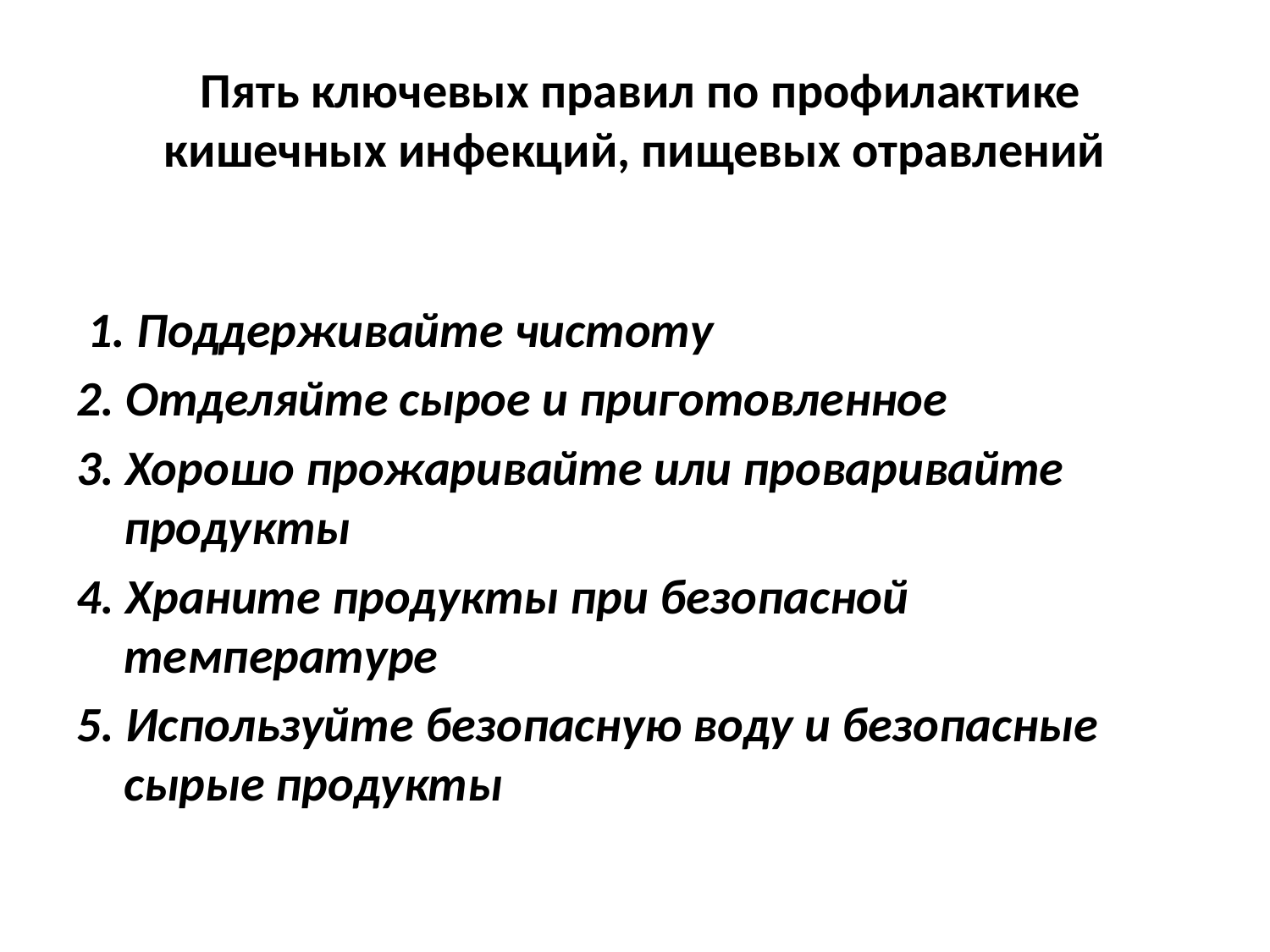

# Пять ключевых правил по профилактике кишечных инфекций, пищевых отравлений

 1. Поддерживайте чистоту
2. Отделяйте сырое и приготовленное
3. Хорошо прожаривайте или проваривайте продукты
4. Храните продукты при безопасной температуре
5. Используйте безопасную воду и безопасные сырые продукты